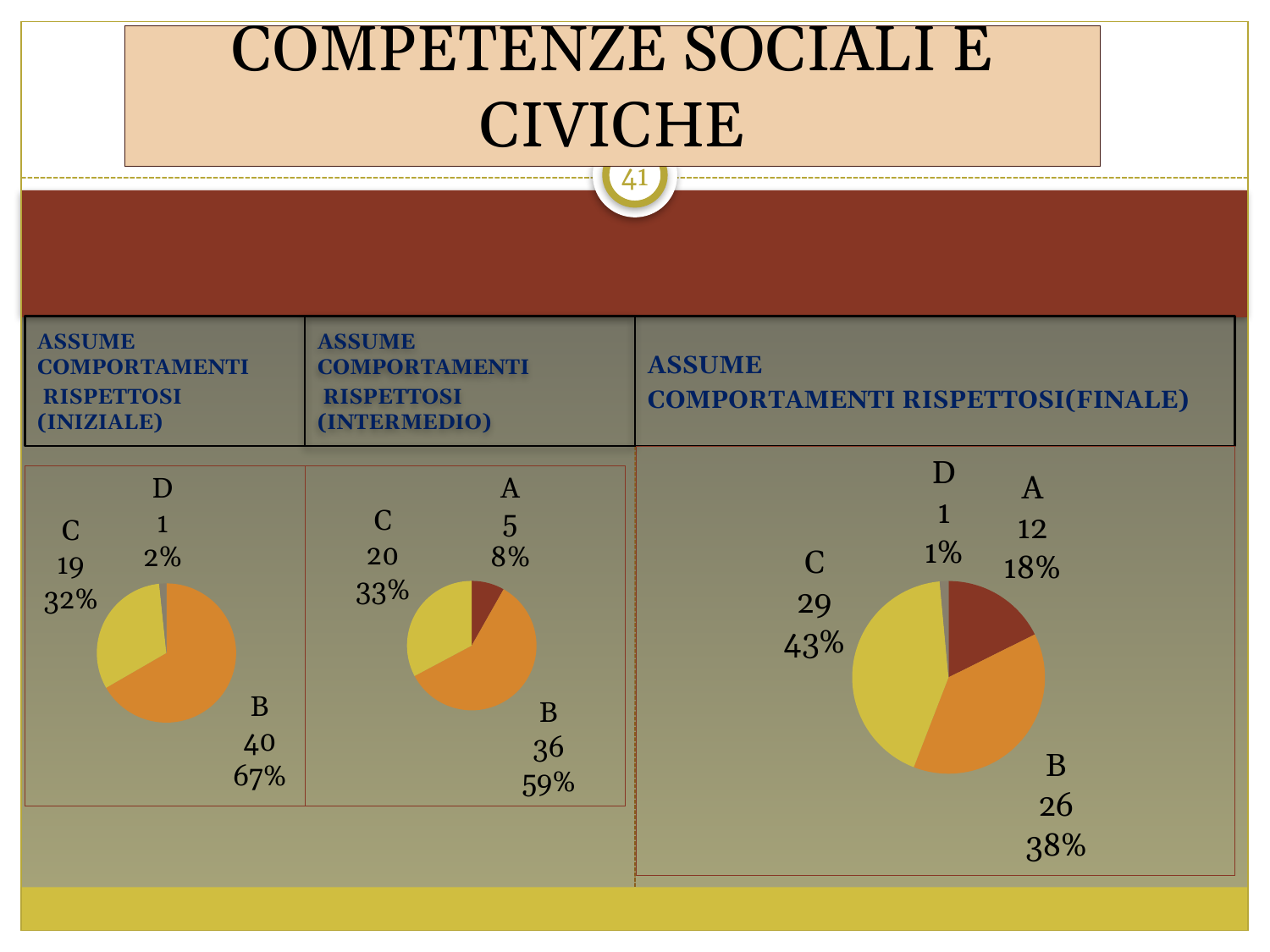

# COMPETENZE SOCIALI E CIVICHE
41
ASSUME COMPORTAMENTI
 RISPETTOSI (INIZIALE)
ASSUME COMPORTAMENTI
 RISPETTOSI (INTERMEDIO)
ASSUME
COMPORTAMENTI RISPETTOSI(FINALE)

### Chart

| Category | Vendite |
|---|---|
| A | 12.0 |
| B | 26.0 |
| C | 29.0 |
| D | 1.0 |

### Chart

| Category | Vendite |
|---|---|
| A | 0.0 |
| B | 40.0 |
| C | 19.0 |
| D | 1.0 |

### Chart

| Category | Vendite |
|---|---|
| A | 5.0 |
| B | 36.0 |
| C | 20.0 |
| D | 0.0 |